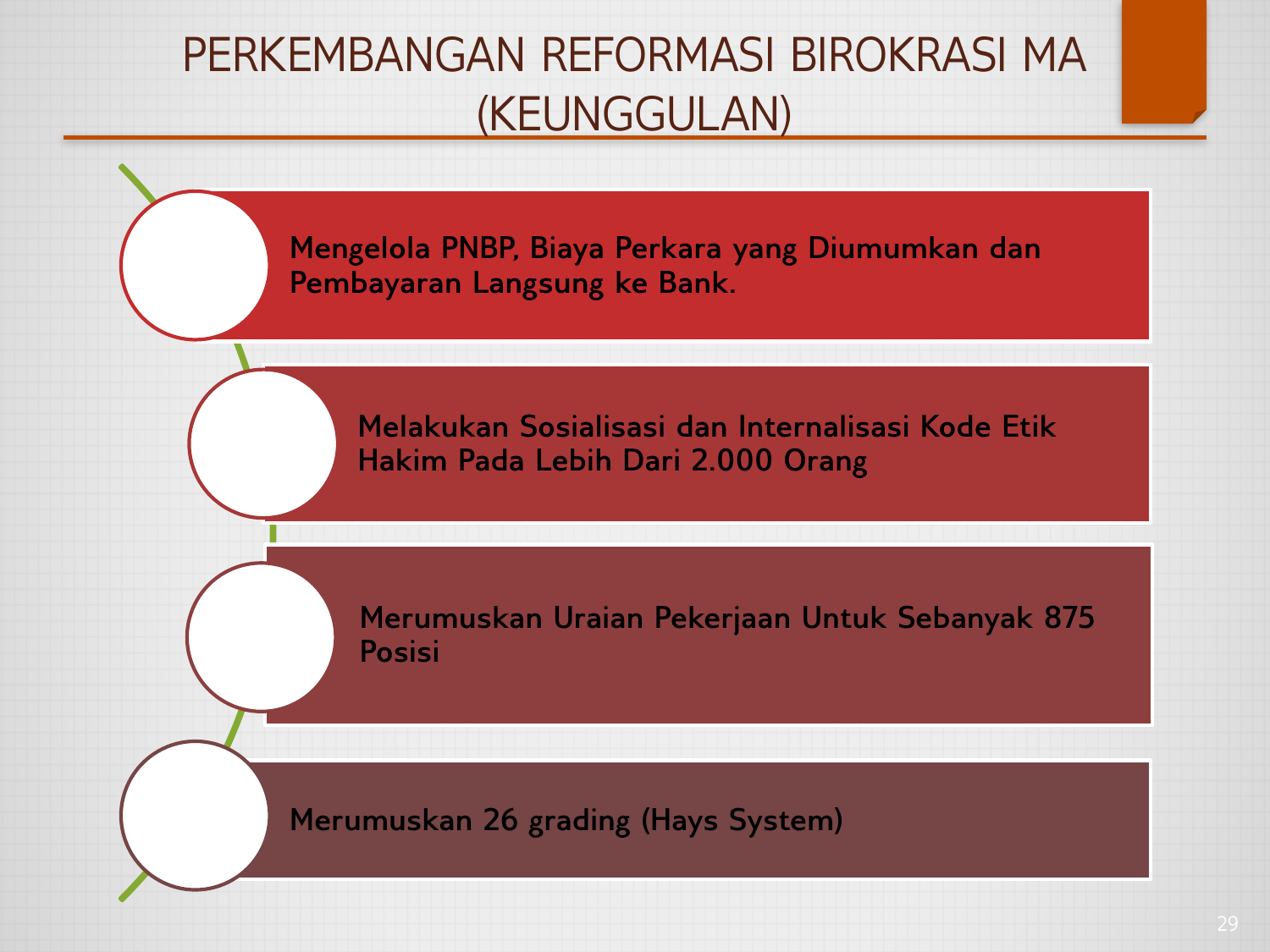

# PERKEMBANGAN REFORMASI BIROKRASI MA (KEUNGGULAN)
Mengelola PNBP, Biaya Perkara yang Diumumkan dan Pembayaran Langsung ke Bank.
Melakukan Sosialisasi dan Internalisasi Kode Etik Hakim Pada Lebih Dari 2.000 Orang
Merumuskan Uraian Pekerjaan Untuk Sebanyak 875 Posisi
Merumuskan 26 grading (Hays System)
29